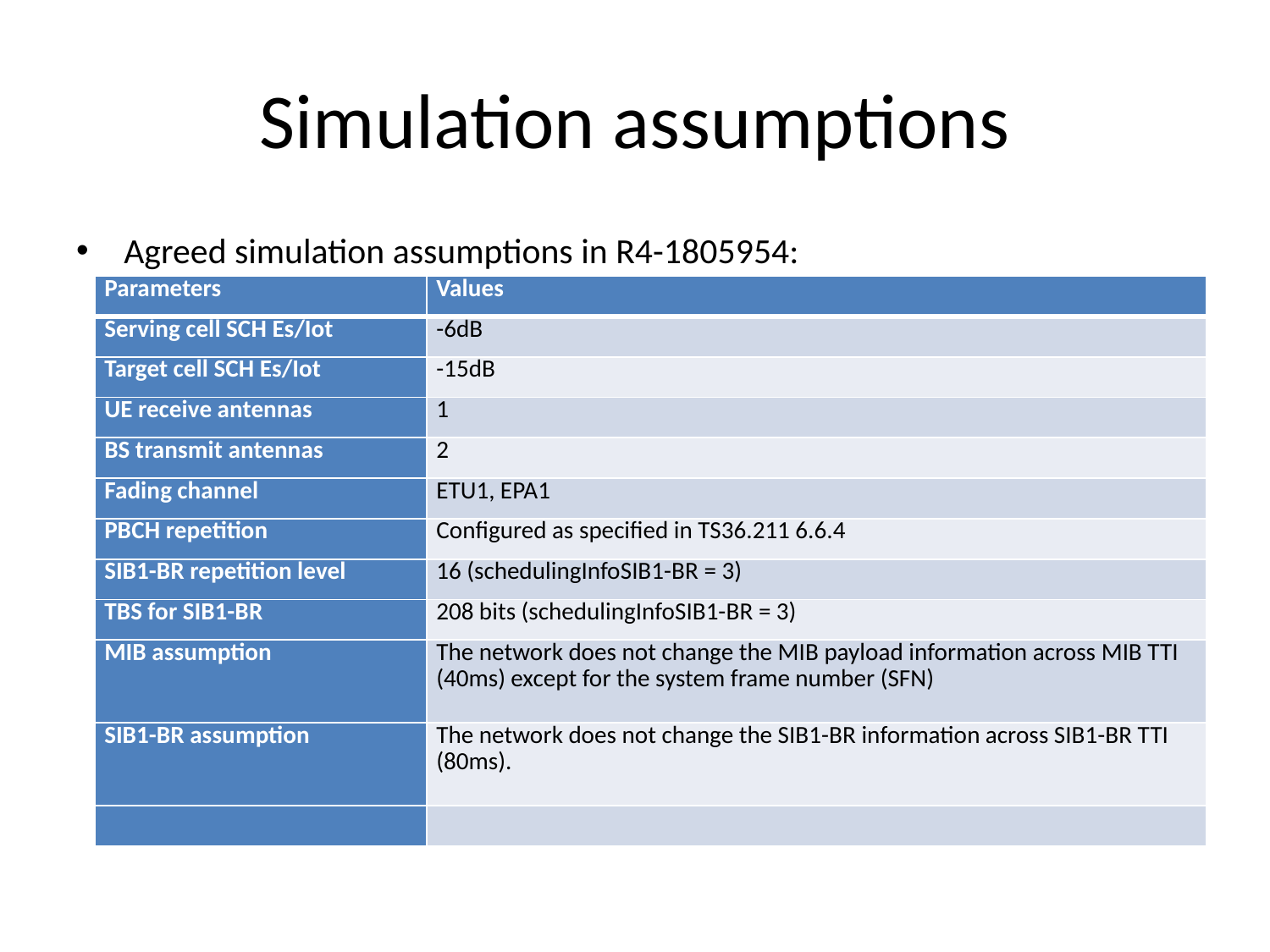

# Simulation assumptions
Agreed simulation assumptions in R4-1805954:
| Parameters | Values |
| --- | --- |
| Serving cell SCH Es/Iot | -6dB |
| Target cell SCH Es/Iot | -15dB |
| UE receive antennas | 1 |
| BS transmit antennas | 2 |
| Fading channel | ETU1, EPA1 |
| PBCH repetition | Configured as specified in TS36.211 6.6.4 |
| SIB1-BR repetition level | 16 (schedulingInfoSIB1-BR = 3) |
| TBS for SIB1-BR | 208 bits (schedulingInfoSIB1-BR = 3) |
| MIB assumption | The network does not change the MIB payload information across MIB TTI (40ms) except for the system frame number (SFN) |
| SIB1-BR assumption | The network does not change the SIB1-BR information across SIB1-BR TTI (80ms). |
|  |  |